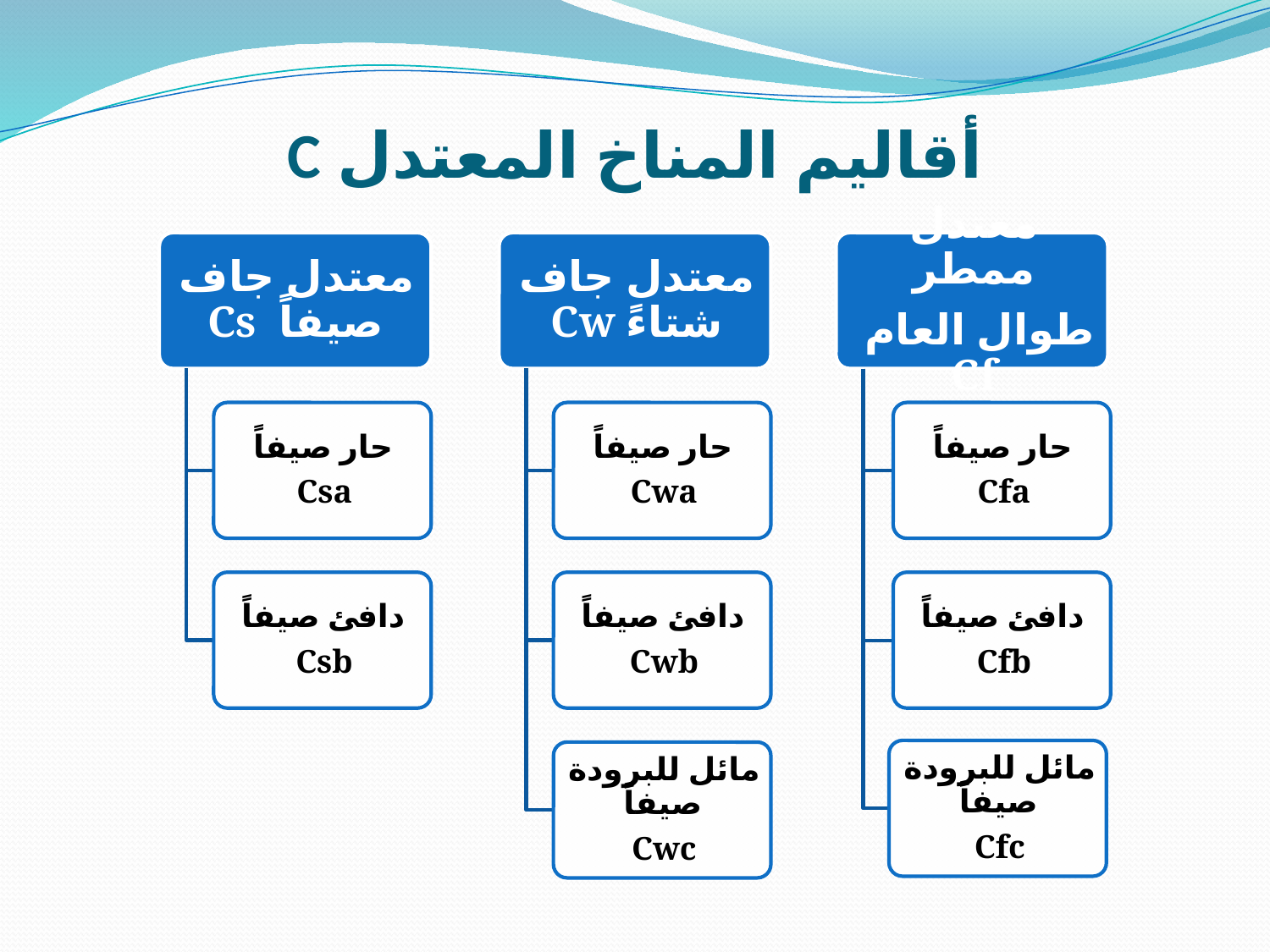

# أقاليم المناخ المعتدل C
معتدل جاف صيفاً  Cs
حار صيفاً
Csa
دافئ صيفاً
Csb
معتدل جاف شتاءً Cw
حار صيفاً
Cwa
دافئ صيفاً
Cwb
مائل للبرودة صيفاً
Cwc
معتدل ممطر
طوال العام  Cf
حار صيفاً
Cfa
دافئ صيفاً
Cfb
مائل للبرودة صيفاً
Cfc